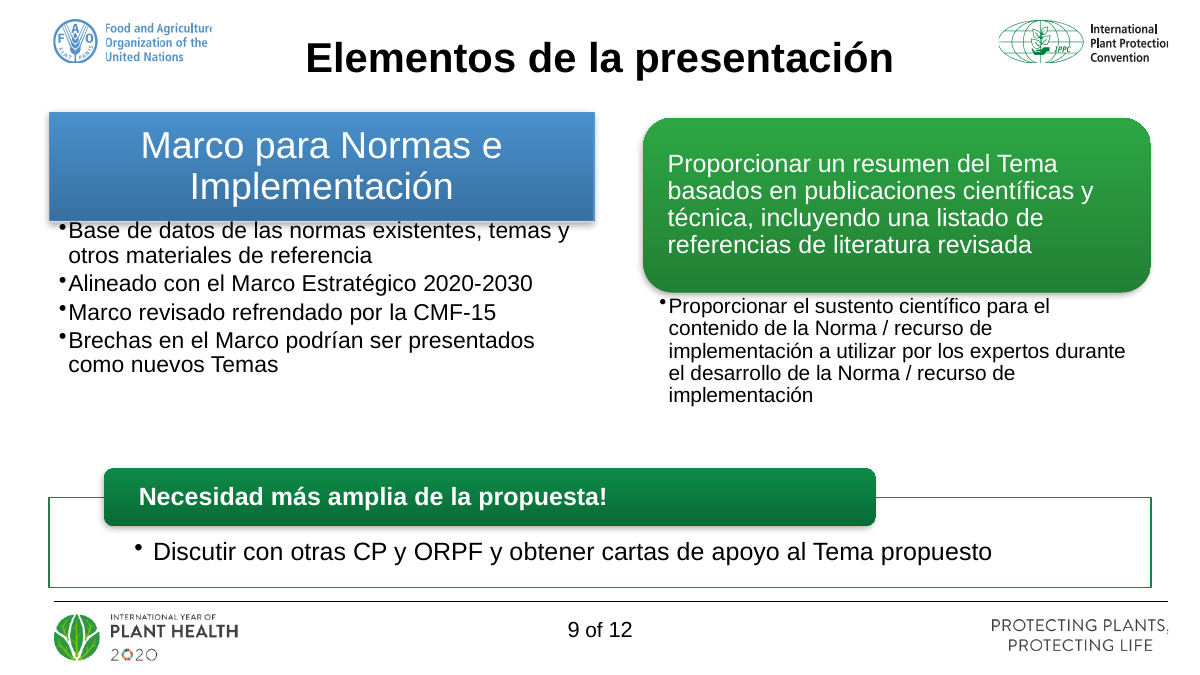

# Elementos de la presentación
Proporcionar un resumen del Tema basados en publicaciones científicas y técnica, incluyendo una listado de referencias de literatura revisada
Proporcionar el sustento científico para el  contenido de la Norma / recurso de implementación a utilizar por los expertos durante el desarrollo de la Norma / recurso de implementación
Marco para Normas e Implementación
Base de datos de las normas existentes, temas y otros materiales de referencia
Alineado con el Marco Estratégico 2020-2030
Marco revisado refrendado por la CMF-15
Brechas en el Marco podrían ser presentados como nuevos Temas
Discutir con otras CP y ORPF y obtener cartas de apoyo al Tema propuesto
Necesidad más amplia de la propuesta!
9 of 12